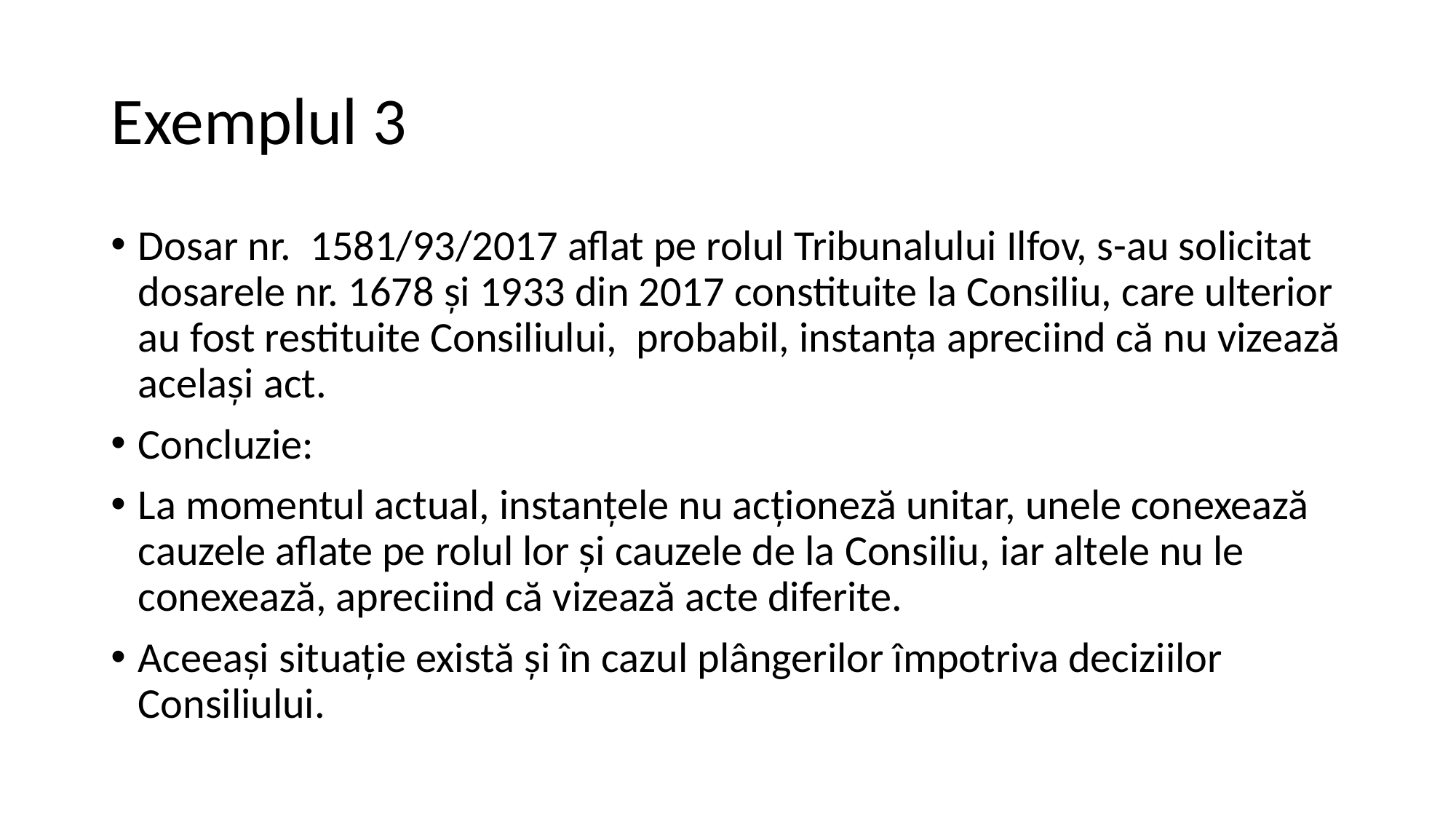

# Exemplul 3
Dosar nr.  1581/93/2017 aflat pe rolul Tribunalului Ilfov, s-au solicitat dosarele nr. 1678 și 1933 din 2017 constituite la Consiliu, care ulterior au fost restituite Consiliului,  probabil, instanța apreciind că nu vizează același act.
Concluzie:
La momentul actual, instanțele nu acționeză unitar, unele conexează cauzele aflate pe rolul lor și cauzele de la Consiliu, iar altele nu le conexează, apreciind că vizează acte diferite.
Aceeași situație există și în cazul plângerilor împotriva deciziilor Consiliului.